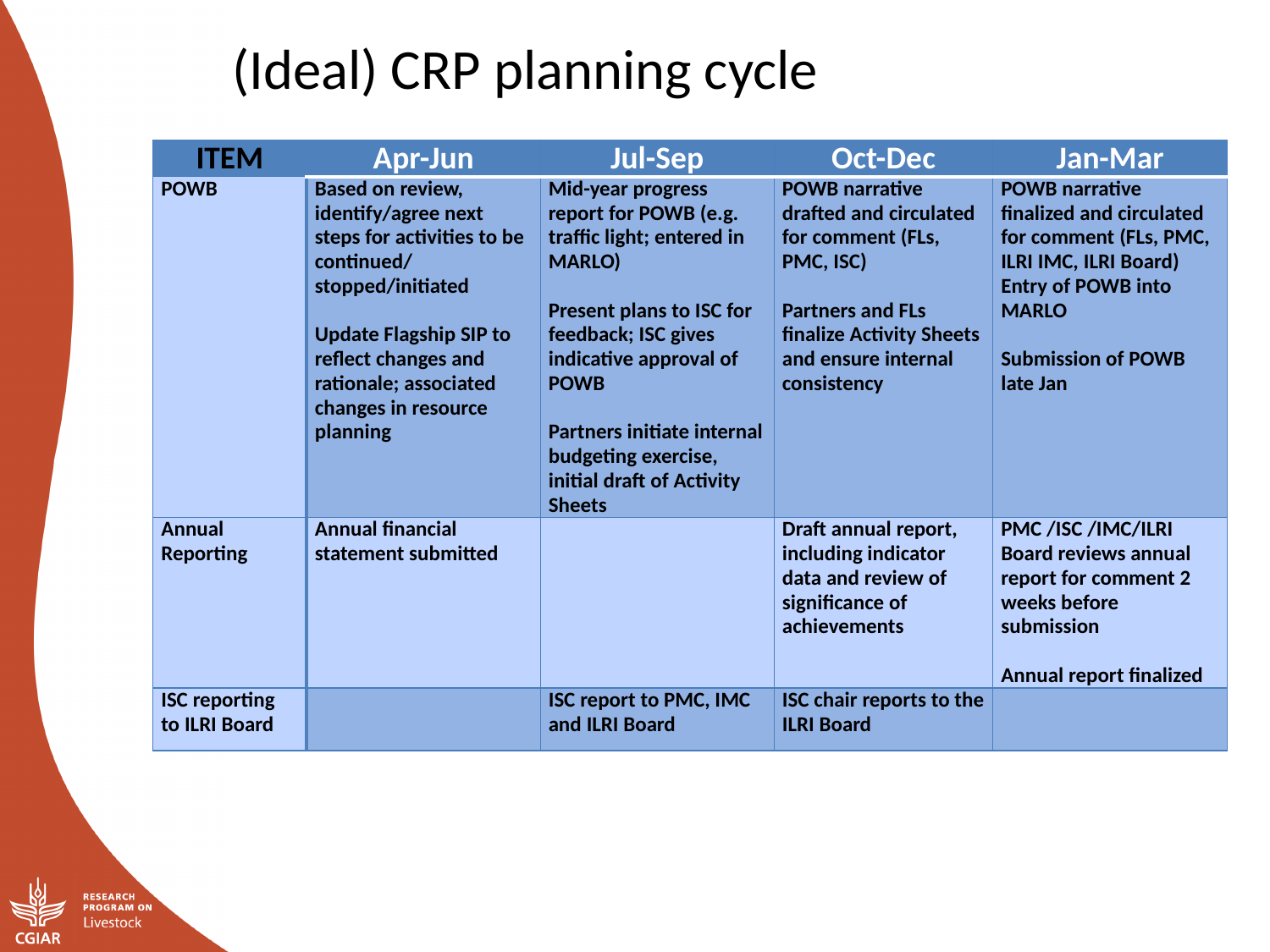

(Ideal) CRP planning cycle

| ITEM | Apr-Jun | Jul-Sep | Oct-Dec | Jan-Mar |
| --- | --- | --- | --- | --- |
| POWB | Based on review, identify/agree next steps for activities to be continued/ stopped/initiated Update Flagship SIP to reflect changes and rationale; associated changes in resource planning | Mid-year progress report for POWB (e.g. traffic light; entered in MARLO) Present plans to ISC for feedback; ISC gives indicative approval of POWB Partners initiate internal budgeting exercise, initial draft of Activity Sheets | POWB narrative drafted and circulated for comment (FLs, PMC, ISC) Partners and FLs finalize Activity Sheets and ensure internal consistency | POWB narrative finalized and circulated for comment (FLs, PMC, ILRI IMC, ILRI Board) Entry of POWB into MARLO Submission of POWB late Jan |
| Annual Reporting | Annual financial statement submitted |  | Draft annual report, including indicator data and review of significance of achievements | PMC /ISC /IMC/ILRI Board reviews annual report for comment 2 weeks before submission Annual report finalized |
| ISC reporting to ILRI Board |  | ISC report to PMC, IMC and ILRI Board | ISC chair reports to the ILRI Board |  |